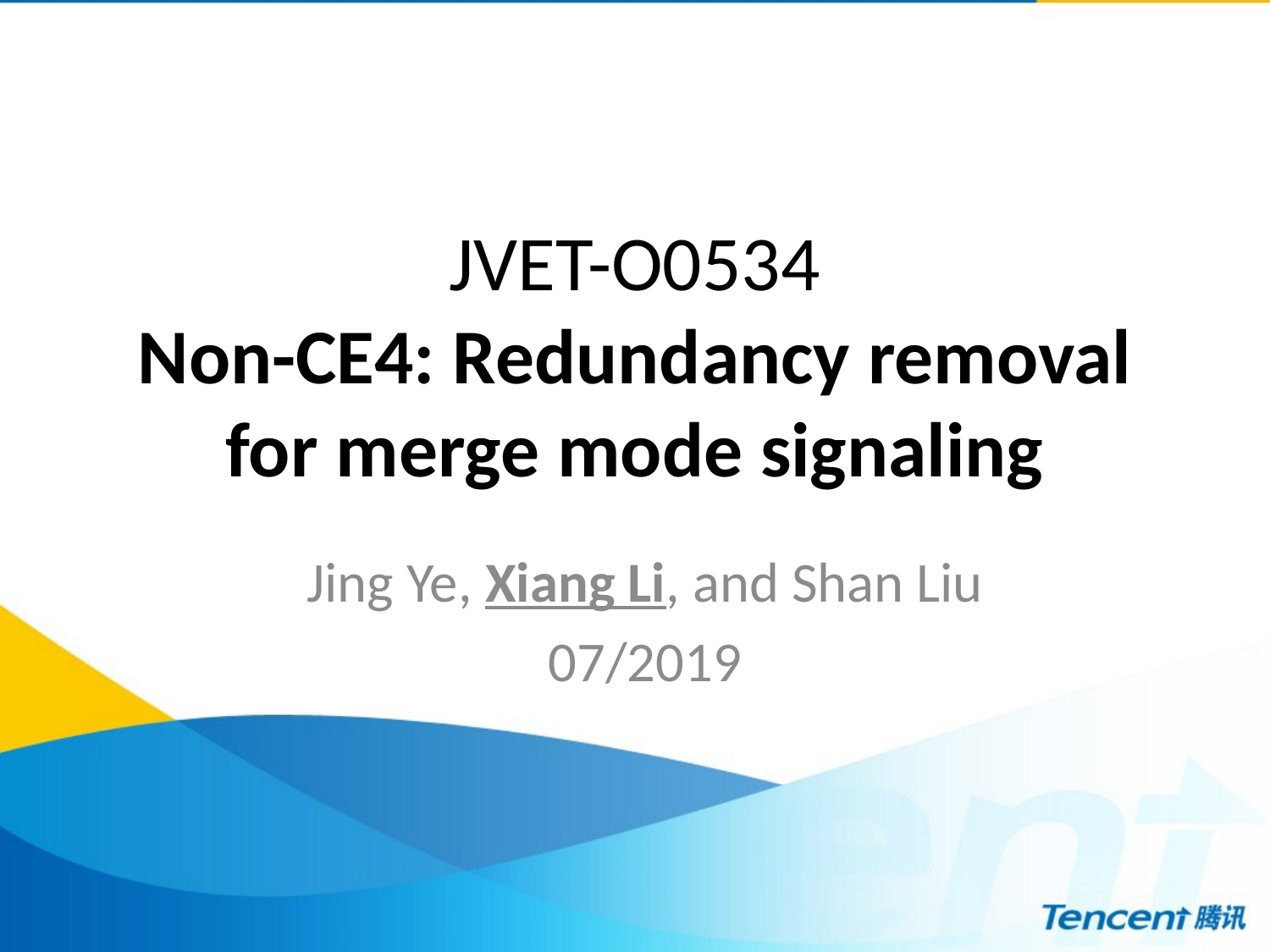

# JVET-O0534 Non-CE4: Redundancy removal for merge mode signaling
Jing Ye, Xiang Li, and Shan Liu
07/2019